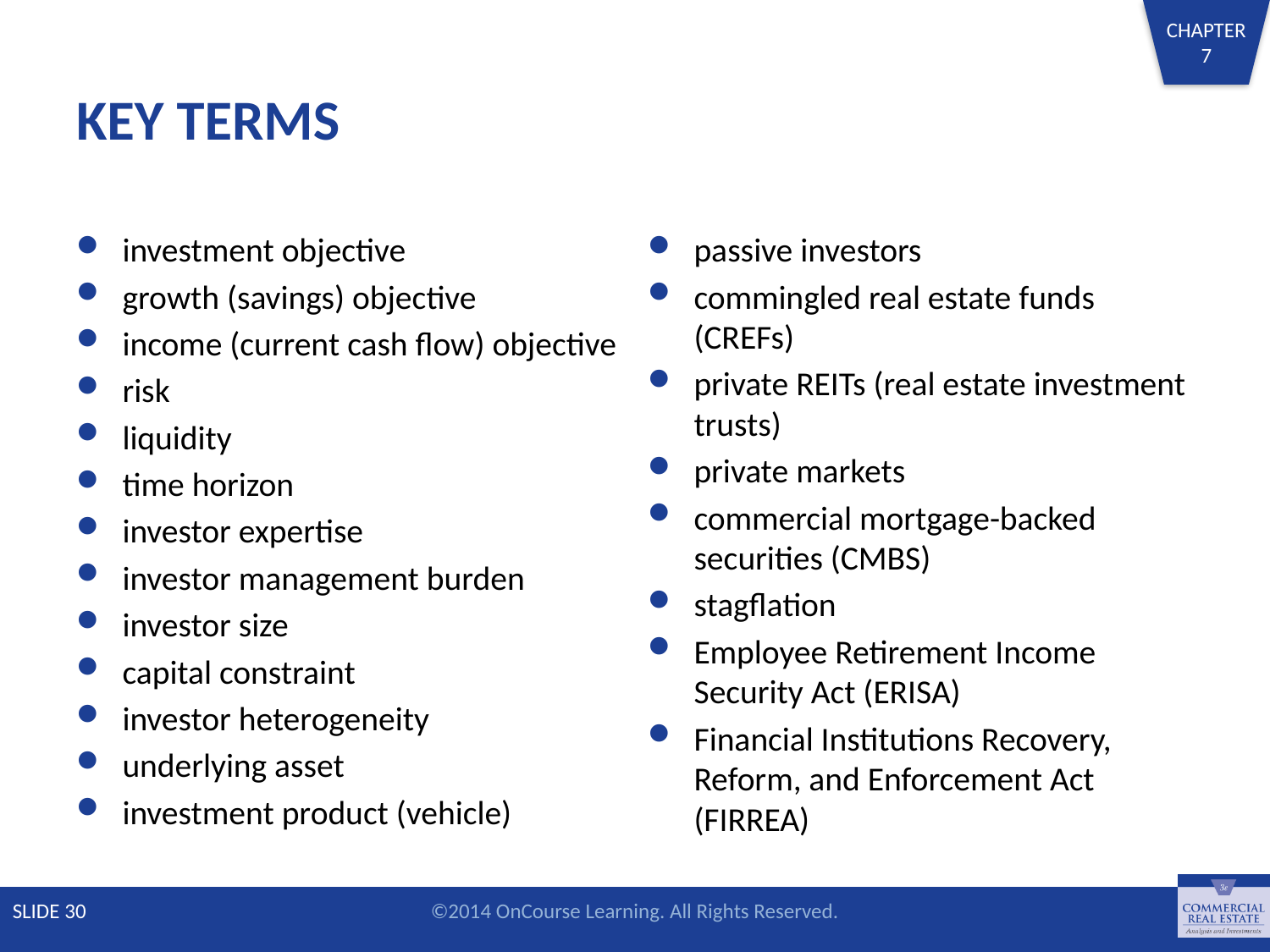

# KEY TERMS
investment objective
growth (savings) objective
income (current cash flow) objective
risk
liquidity
time horizon
investor expertise
investor management burden
investor size
capital constraint
investor heterogeneity
underlying asset
investment product (vehicle)
passive investors
commingled real estate funds (CREFs)
private REITs (real estate investment trusts)
private markets
commercial mortgage-backed securities (CMBS)
stagflation
Employee Retirement Income Security Act (ERISA)
Financial Institutions Recovery, Reform, and Enforcement Act (FIRREA)
SLIDE 30